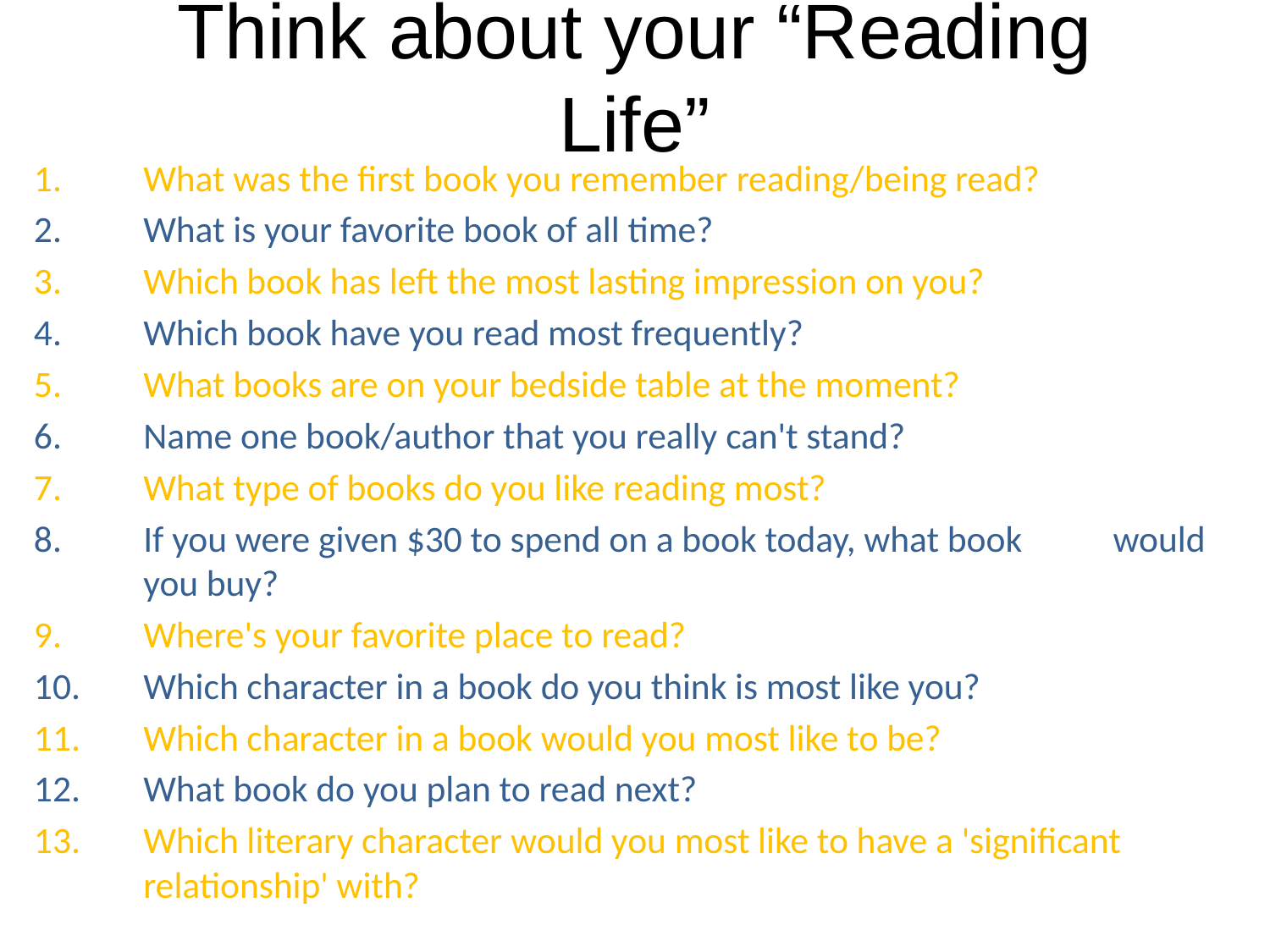

# Think about your “Reading Life”
What was the first book you remember reading/being read?
What is your favorite book of all time?
Which book has left the most lasting impression on you?
Which book have you read most frequently?
What books are on your bedside table at the moment?
Name one book/author that you really can't stand?
What type of books do you like reading most?
If you were given $30 to spend on a book today, what book           would you buy?
Where's your favorite place to read?
Which character in a book do you think is most like you?
Which character in a book would you most like to be?
What book do you plan to read next?
Which literary character would you most like to have a 'significant relationship' with?